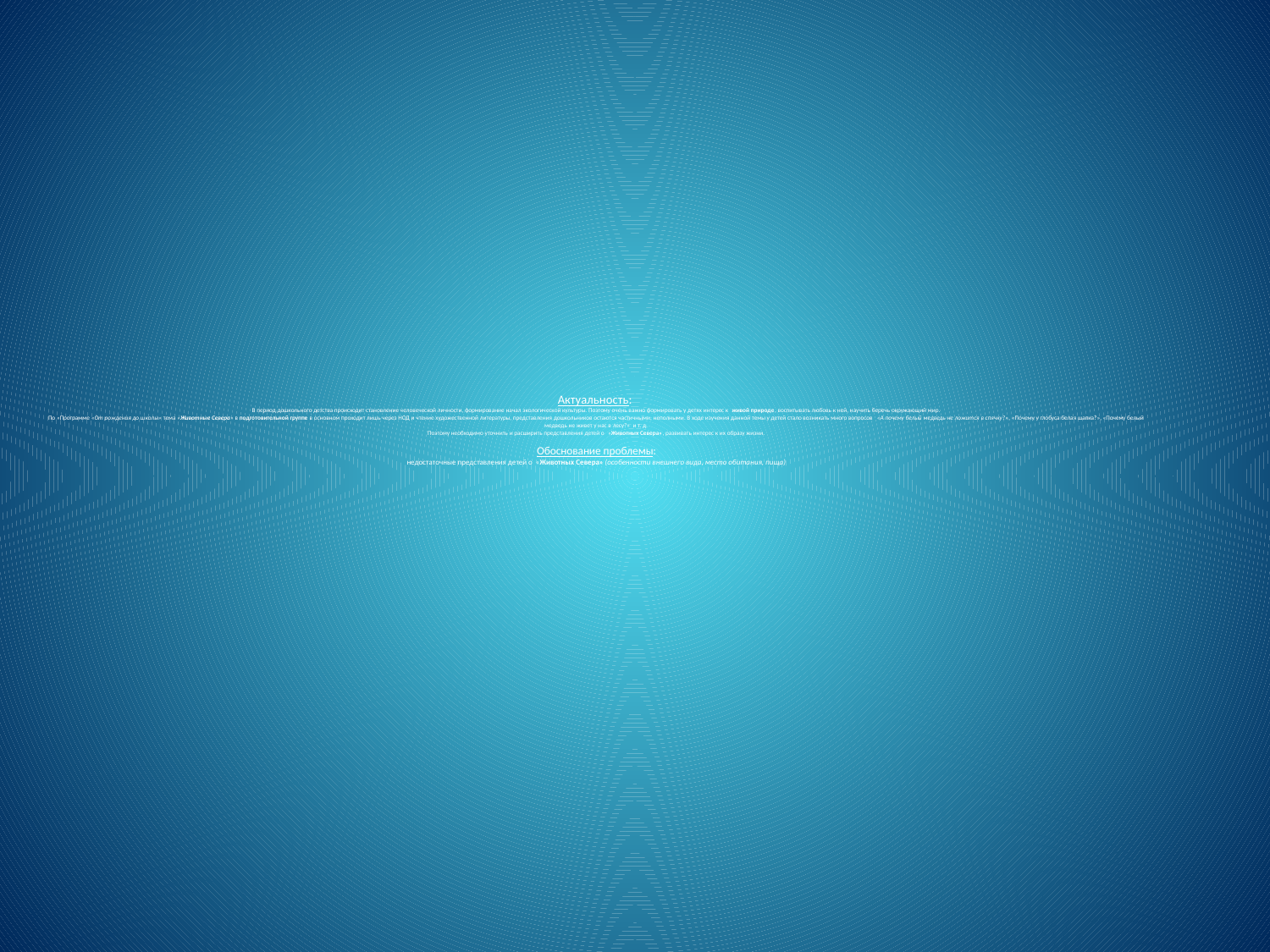

# Актуальность: В период дошкольного детства происходит становление человеческой личности, формирование начал экологической культуры. Поэтому очень важно формировать у детях интерес к живой природе, воспитывать любовь к ней, научить беречь окружающий мир. По «Программе «От рождения до школы» тема «Животные Севера» в подготовительной группе в основном проходит лишь через НОД и чтение художественной литературы, представления дошкольников остаются частичными, неполными. В ходе изучения данной темы у детей стало возникать много вопросов «А почему белый медведь не ложится в спячку?», «Почему у глобуса белая шапка?», «Почему белый медведь не живет у нас в лесу?»  и т. д. Поэтому необходимо уточнить и расширить представления детей о  «Животных Севера», развивать интерес к их образу жизни.   Обоснование проблемы: недостаточные представления детей о  «Животных Севера» (особенности внешнего вида, место обитания, пища)